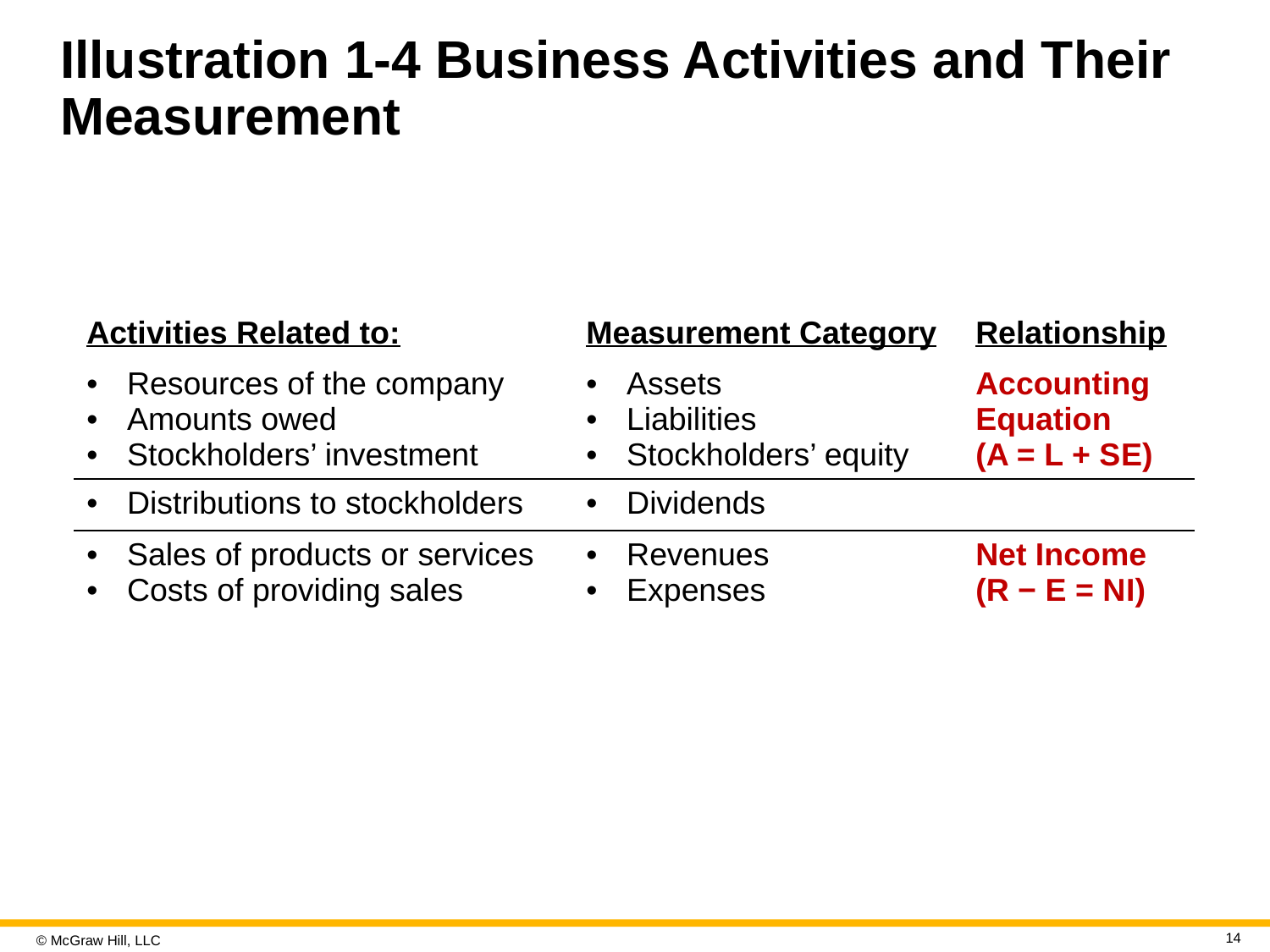

# Illustration 1-4 Business Activities and Their Measurement
| Activities Related to: | Measurement Category | Relationship |
| --- | --- | --- |
| Resources of the company Amounts owed Stockholders’ investment | Assets Liabilities Stockholders’ equity | Accounting Equation (A = L + S E) |
| Distributions to stockholders | Dividends |  |
| Sales of products or services Costs of providing sales | Revenues Expenses | Net Income (R − E = N I) |
14